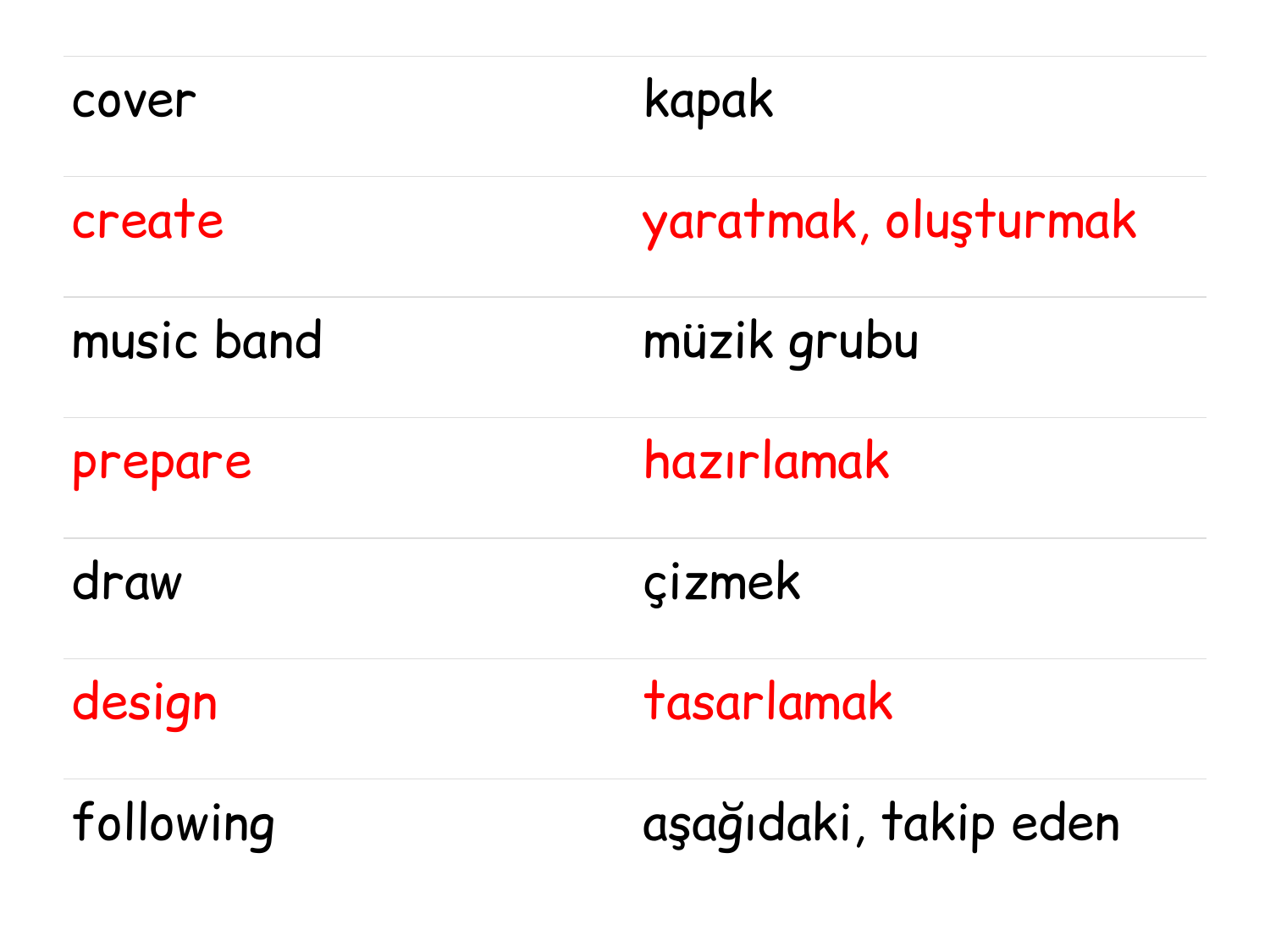

#
| cover | kapak |
| --- | --- |
| create | yaratmak, oluşturmak |
| music band | müzik grubu |
| prepare | hazırlamak |
| draw | çizmek |
| design | tasarlamak |
| following | aşağıdaki, takip eden |